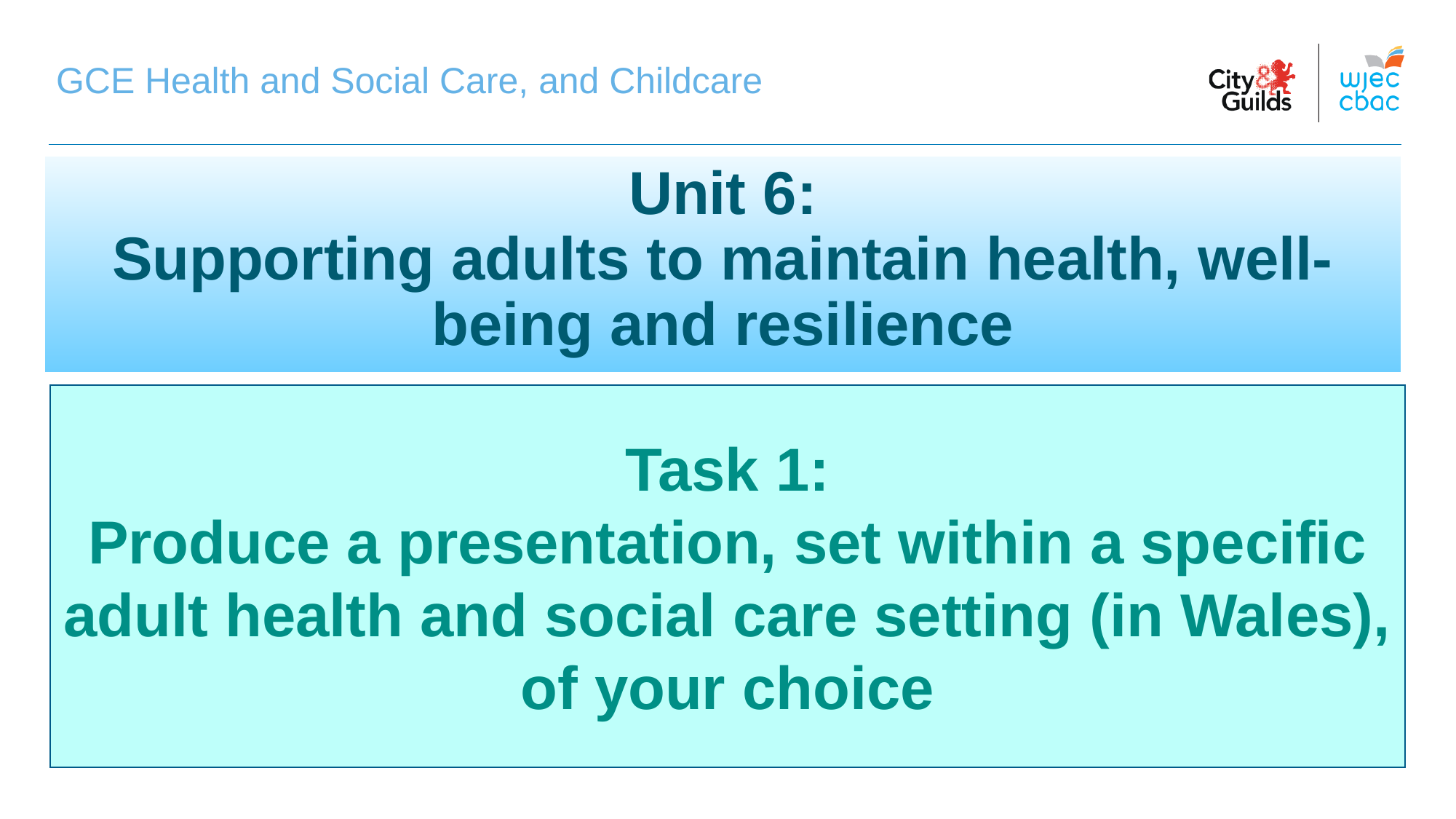

GCE Health and Social Care, and Childcare
Unit 6:
Supporting adults to maintain health, well-being and resilience
Task 1:
Produce a presentation, set within a specific adult health and social care setting (in Wales), of your choice